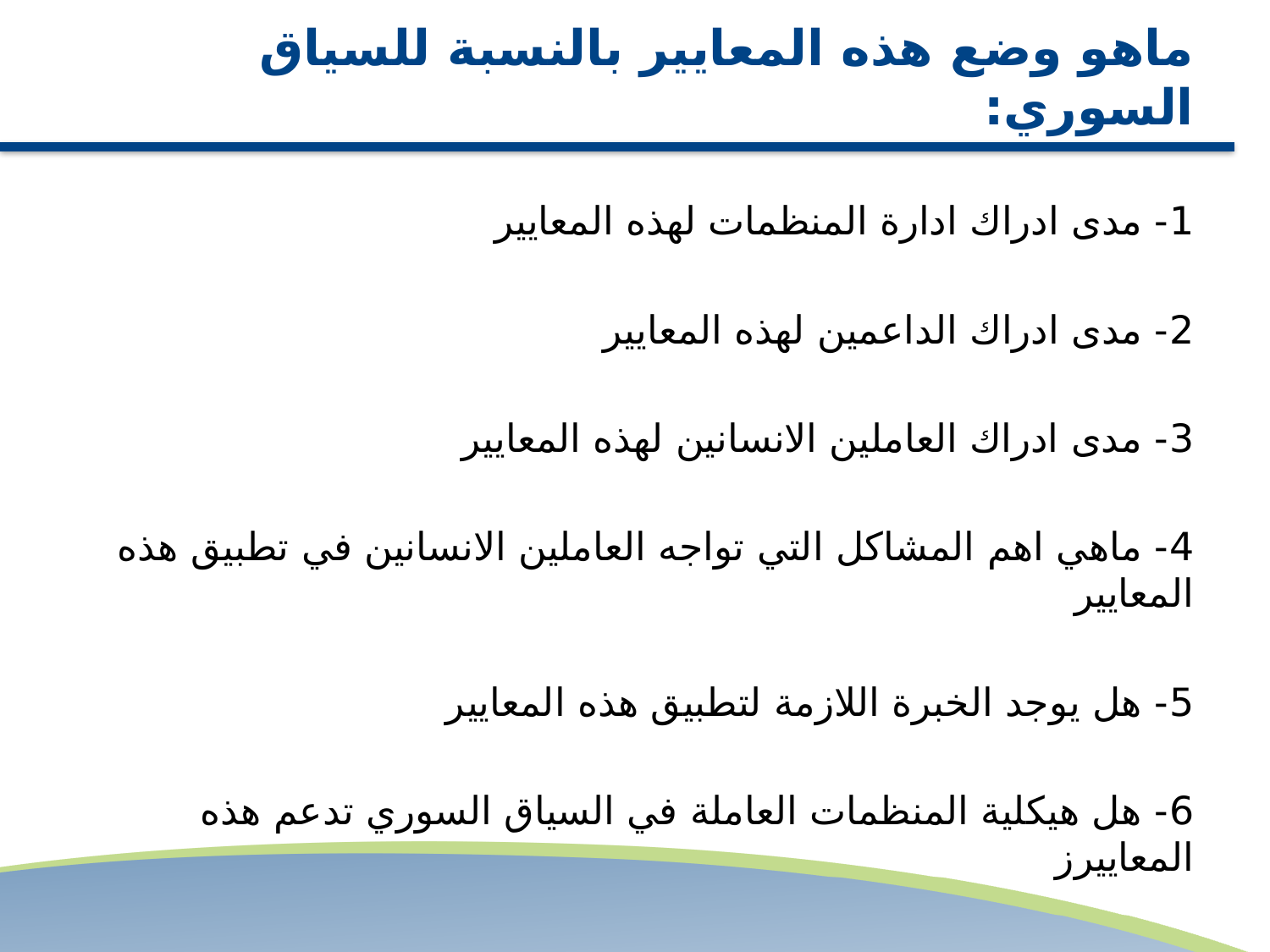

# ماهو وضع هذه المعايير بالنسبة للسياق السوري:
1- مدى ادراك ادارة المنظمات لهذه المعايير

2- مدى ادراك الداعمين لهذه المعايير

3- مدى ادراك العاملين الانسانين لهذه المعايير

4- ماهي اهم المشاكل التي تواجه العاملين الانسانين في تطبيق هذه المعايير

5- هل يوجد الخبرة اللازمة لتطبيق هذه المعايير

6- هل هيكلية المنظمات العاملة في السياق السوري تدعم هذه المعاييرز